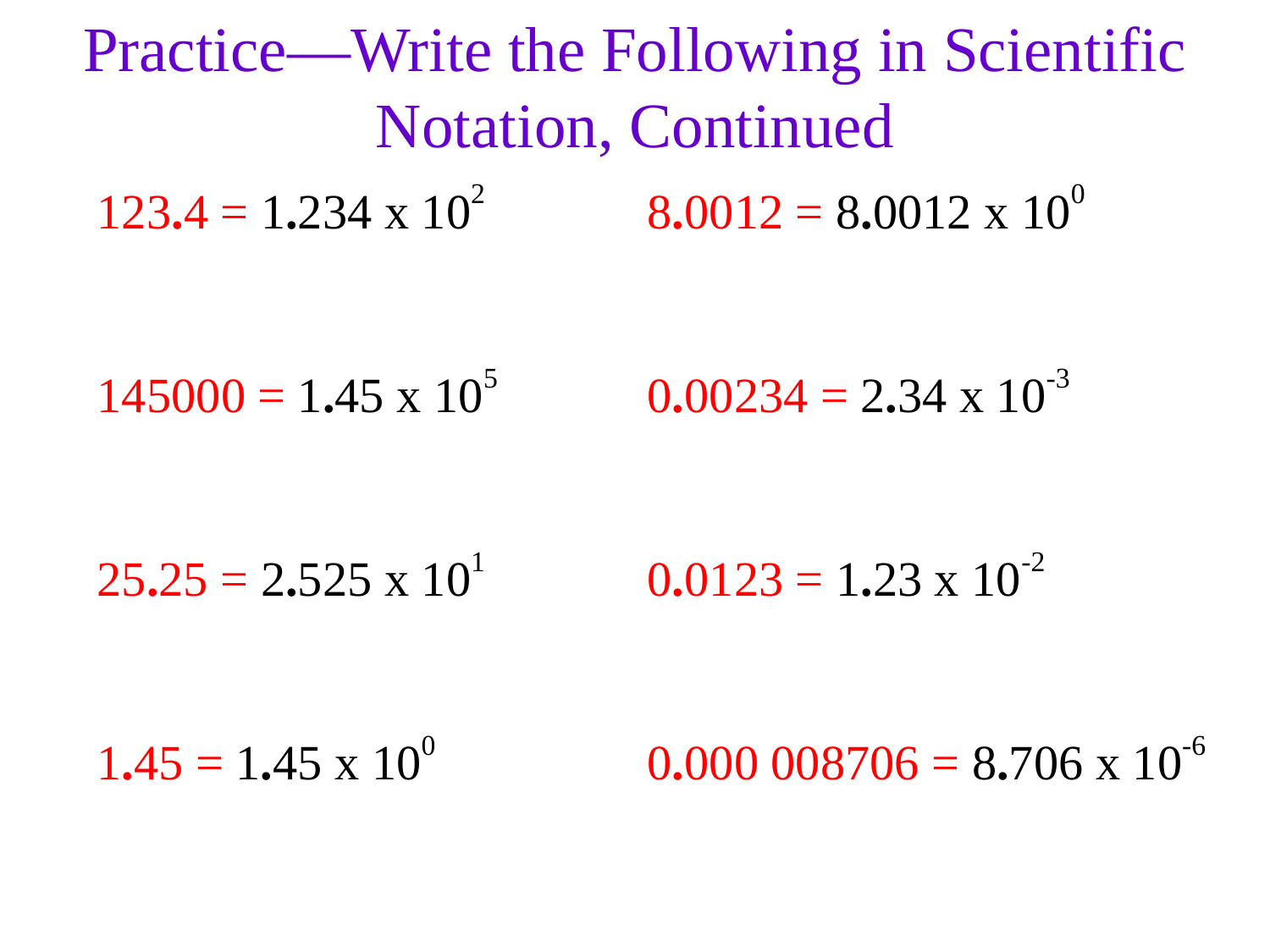

Practice—Write the Following in Scientific Notation, Continued
123.4 = 1.234 x 102

145000 = 1.45 x 105

25.25 = 2.525 x 101

1.45 = 1.45 x 100

8.0012 = 8.0012 x 100

0.00234 = 2.34 x 10-3

0.0123 = 1.23 x 10-2

0.000 008706 = 8.706 x 10-6